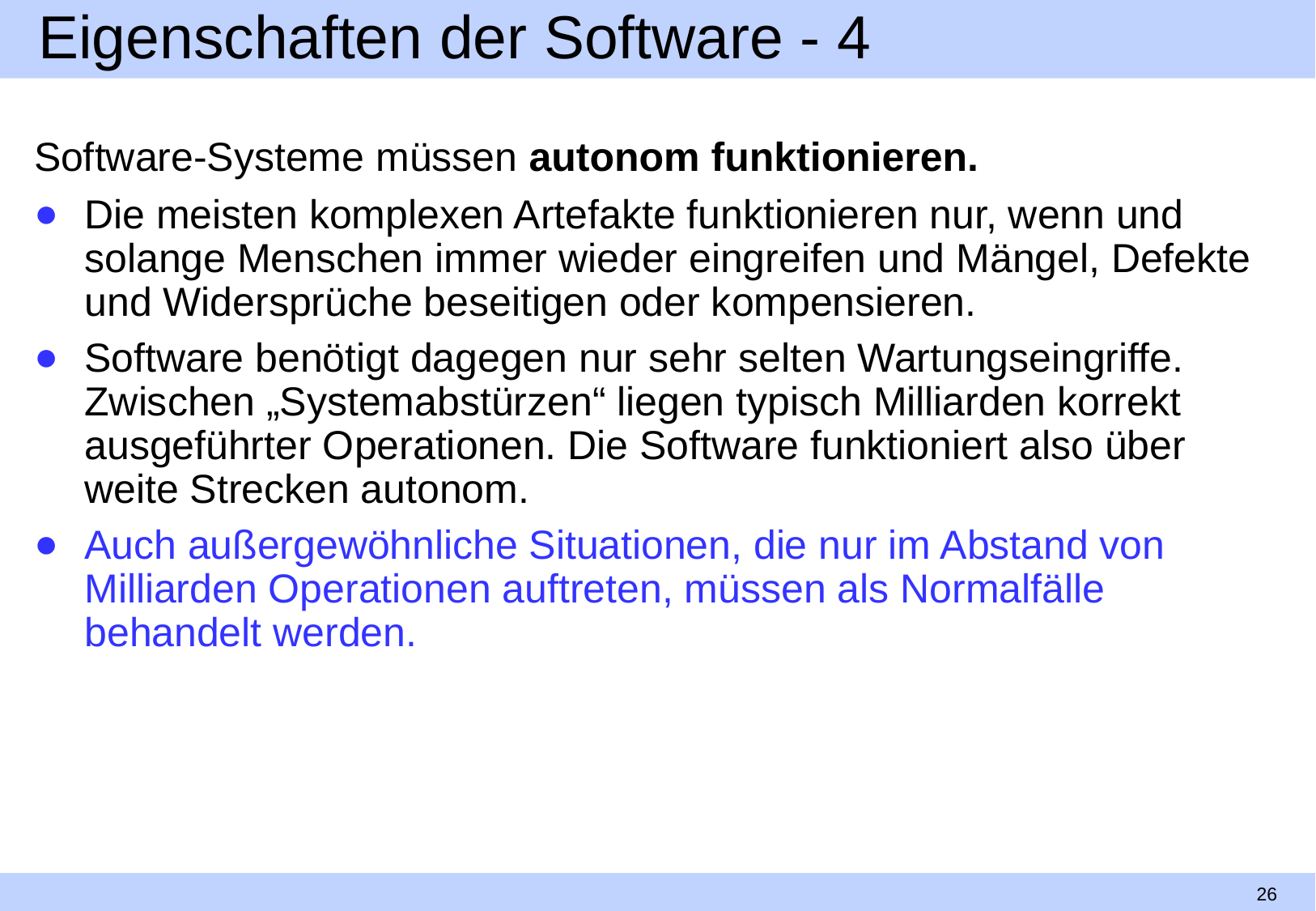

# Eigenschaften der Software - 4
Software-Systeme müssen autonom funktionieren.
Die meisten komplexen Artefakte funktionieren nur, wenn und solange Menschen immer wieder eingreifen und Mängel, Defekte und Widersprüche beseitigen oder kompensieren.
Software benötigt dagegen nur sehr selten Wartungseingriffe. Zwischen „Systemabstürzen“ liegen typisch Milliarden korrekt ausgeführter Operationen. Die Software funktioniert also über weite Strecken autonom.
Auch außergewöhnliche Situationen, die nur im Abstand von Milliarden Operationen auftreten, müssen als Normalfälle behandelt werden.
26